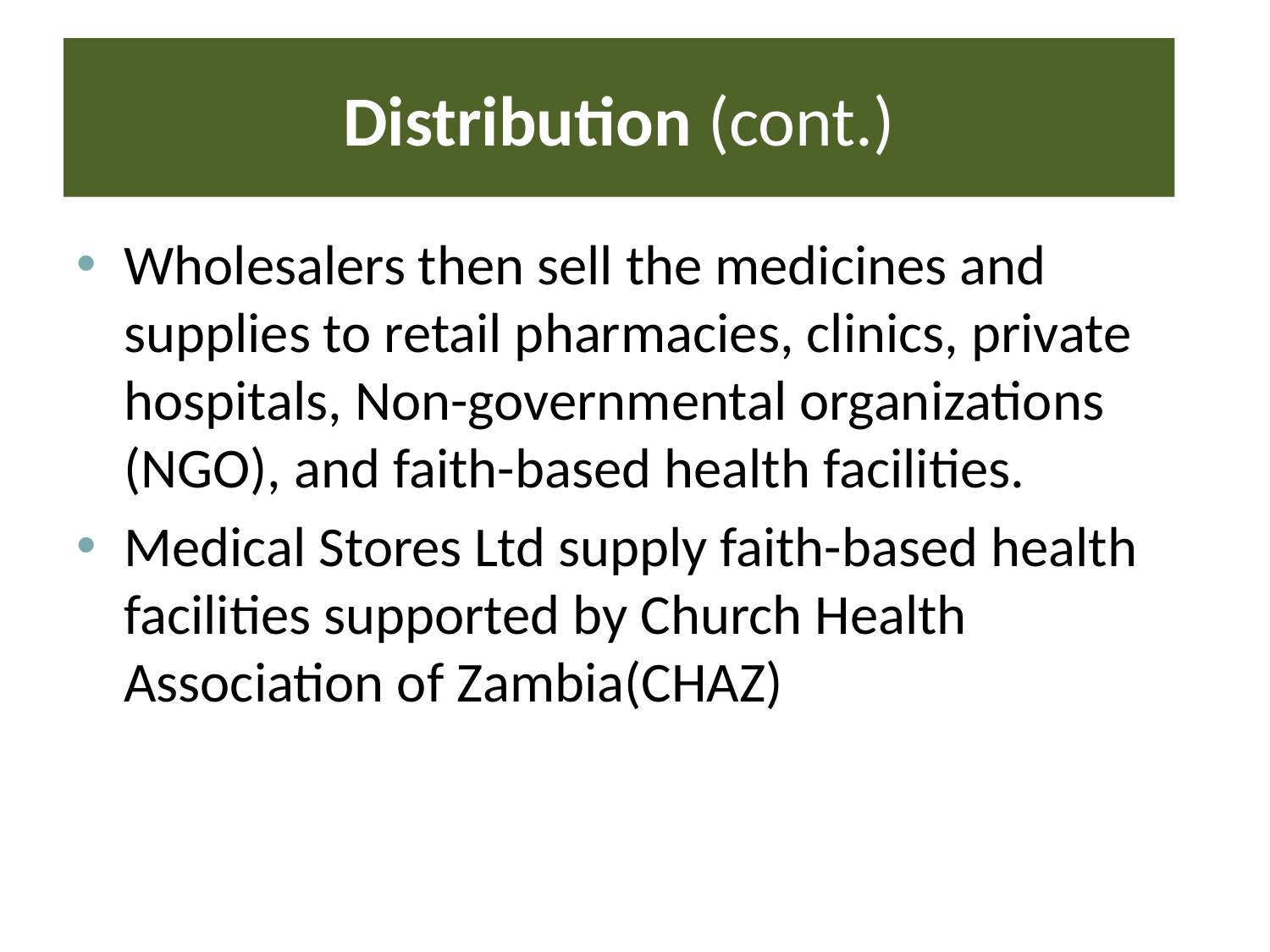

# Distribution (cont.)
Wholesalers then sell the medicines and supplies to retail pharmacies, clinics, private hospitals, Non-governmental organizations (NGO), and faith-based health facilities.
Medical Stores Ltd supply faith-based health facilities supported by Church Health Association of Zambia(CHAZ)